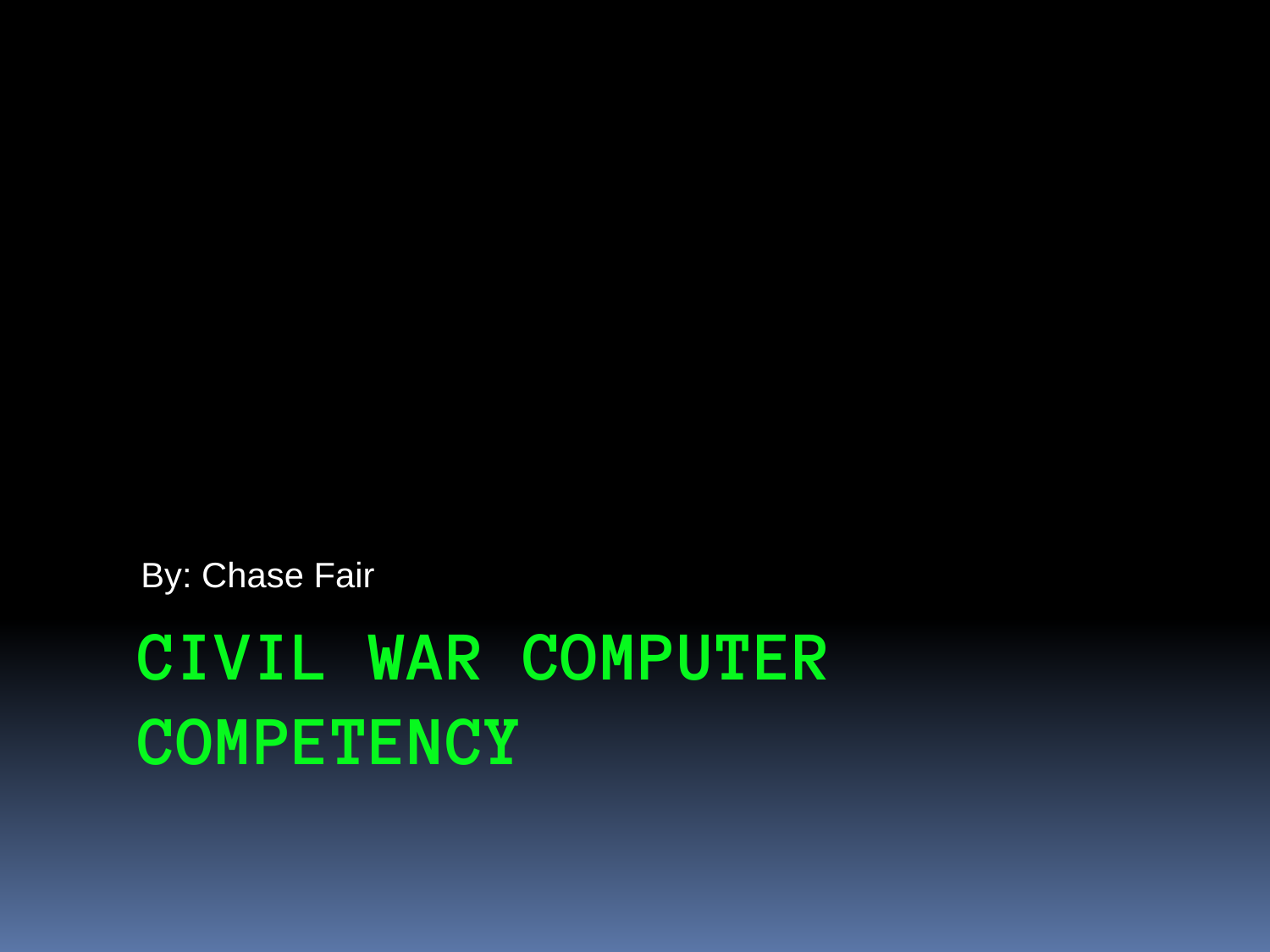

By: Chase Fair
# Civil war Computer Competency